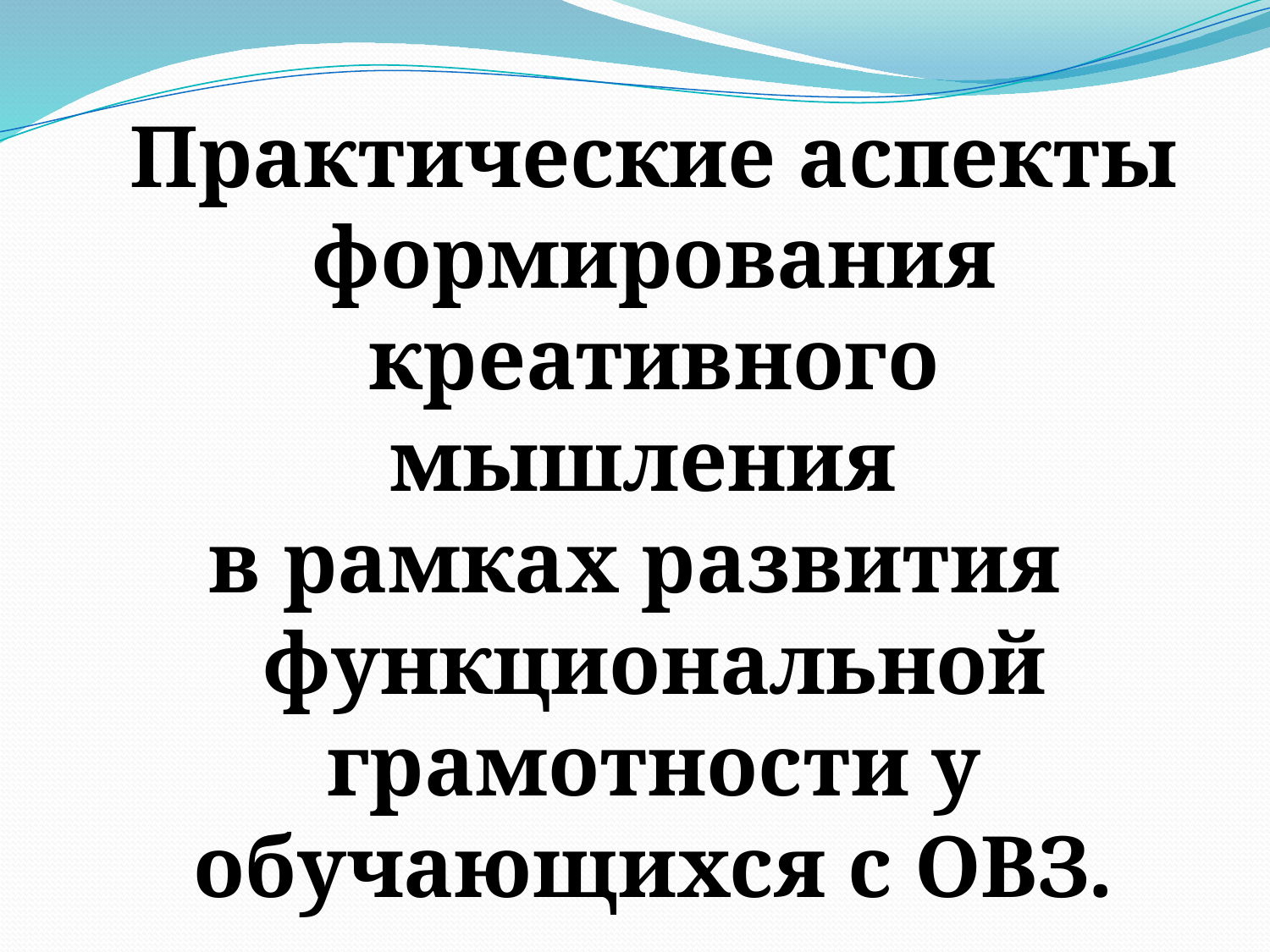

Практические аспекты формирования креативного мышления
в рамках развития функциональной грамотности у обучающихся с ОВЗ.